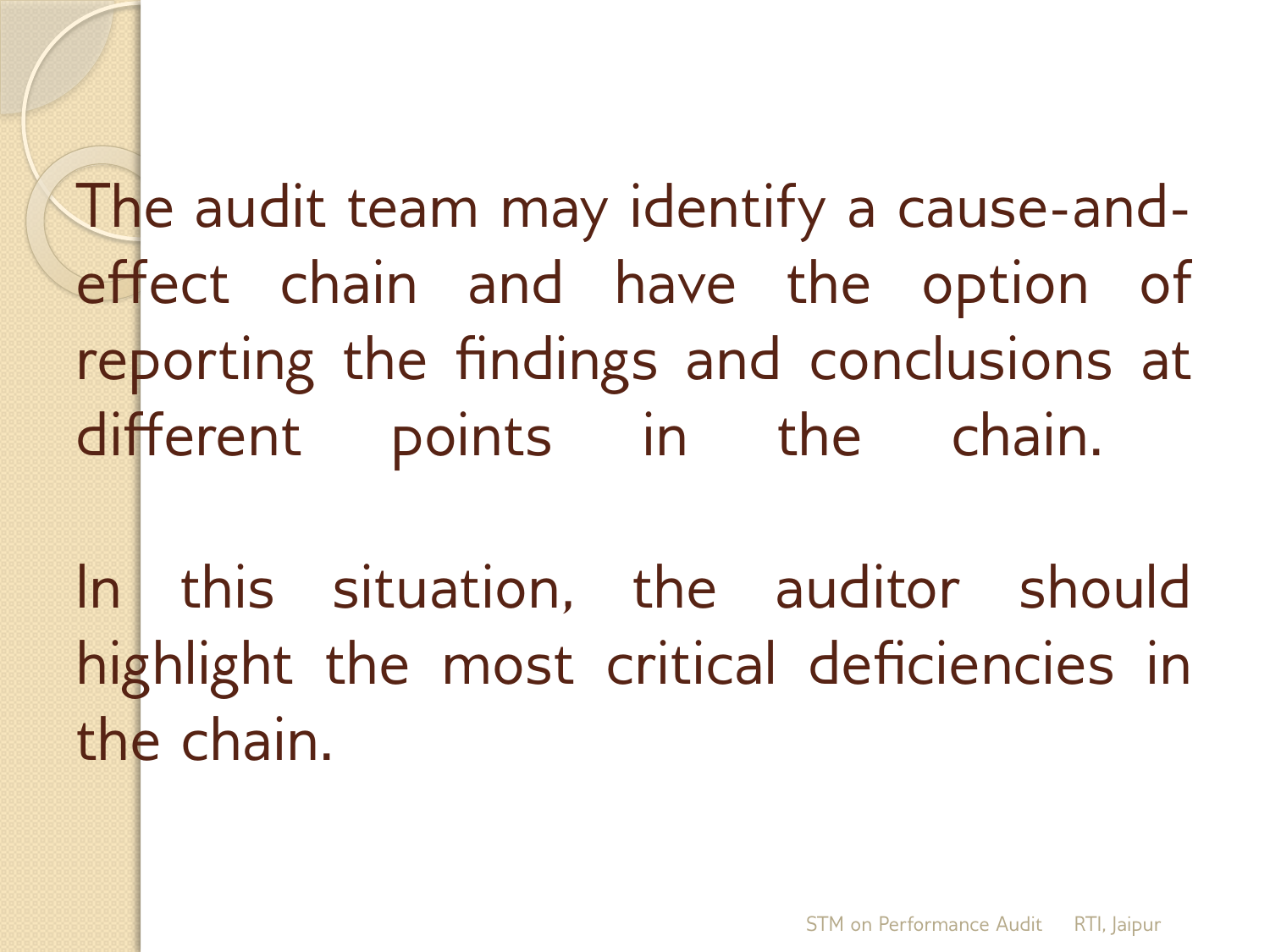

# The audit team may identify a cause-and-effect chain and have the option of reporting the findings and conclusions at different points in the chain. In this situation, the auditor should highlight the most critical deficiencies in the chain.
STM on Performance Audit     RTI, Jaipur